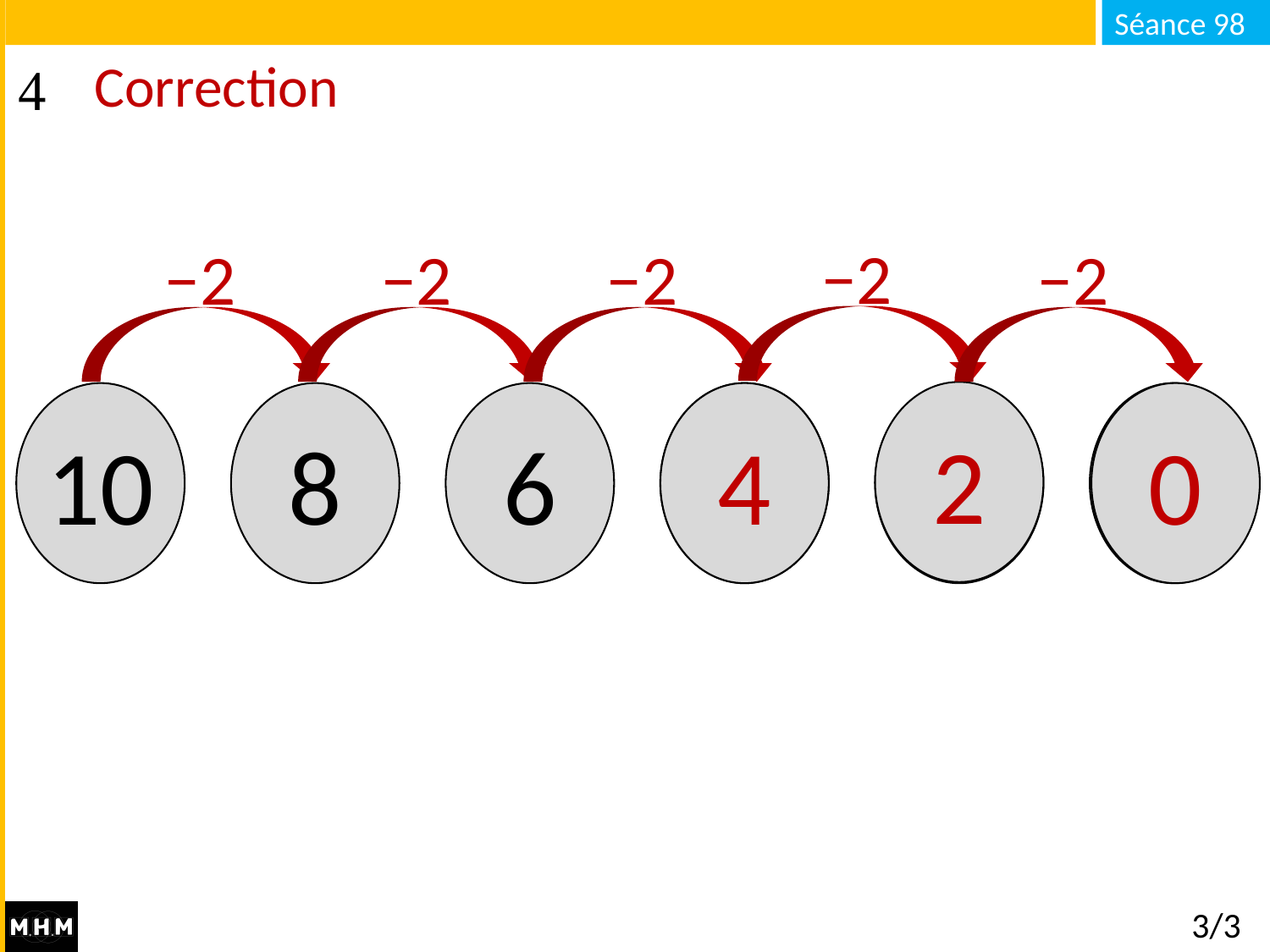

# Correction
−2

−2

−2

−2

−2

2
10
8
6
…
4
…
…
0
3/3